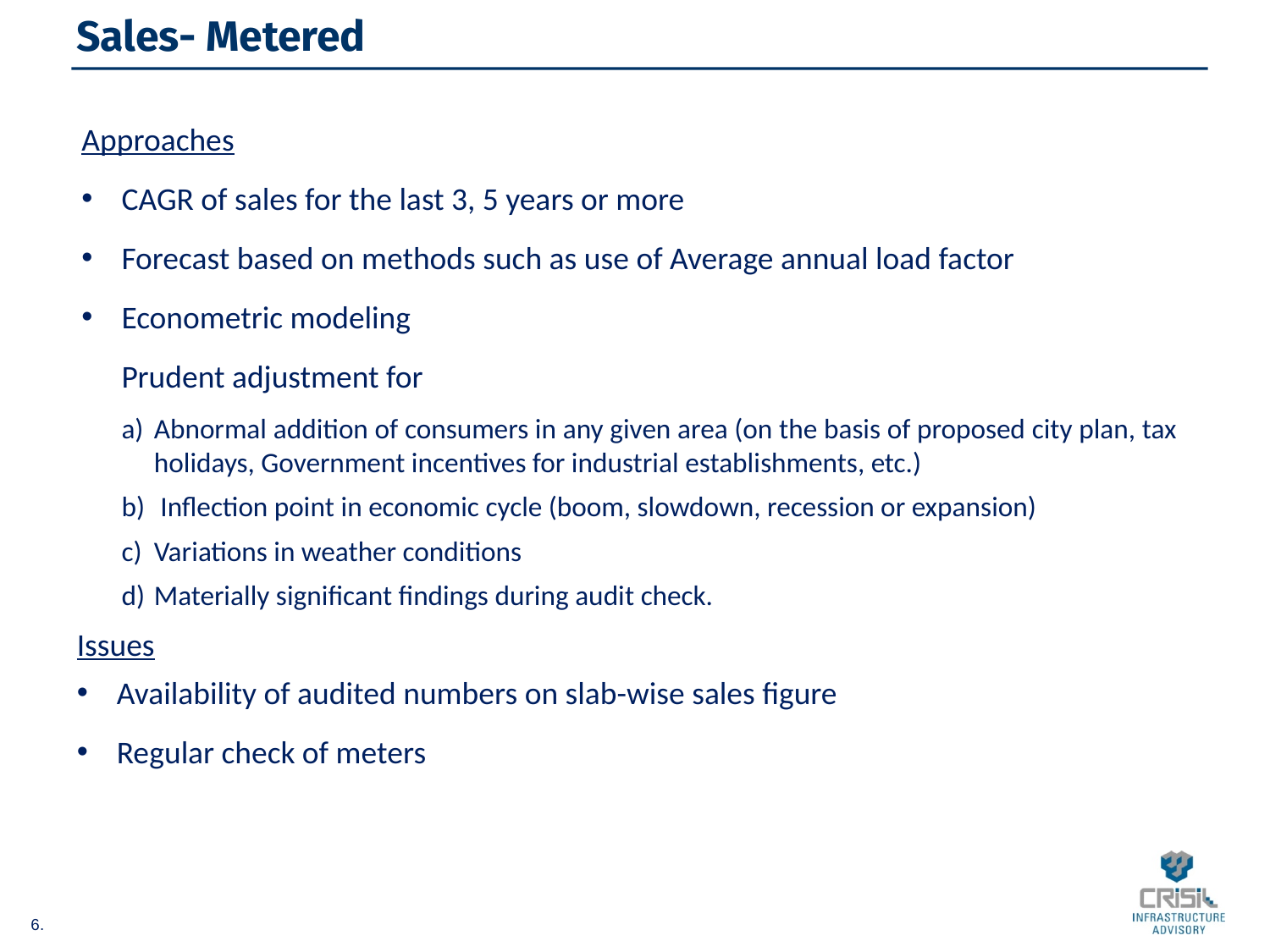

# Sales- Metered
Approaches
CAGR of sales for the last 3, 5 years or more
Forecast based on methods such as use of Average annual load factor
Econometric modeling
Prudent adjustment for
Abnormal addition of consumers in any given area (on the basis of proposed city plan, tax holidays, Government incentives for industrial establishments, etc.)
 Inflection point in economic cycle (boom, slowdown, recession or expansion)
Variations in weather conditions
Materially significant findings during audit check.
Issues
Availability of audited numbers on slab-wise sales figure
Regular check of meters